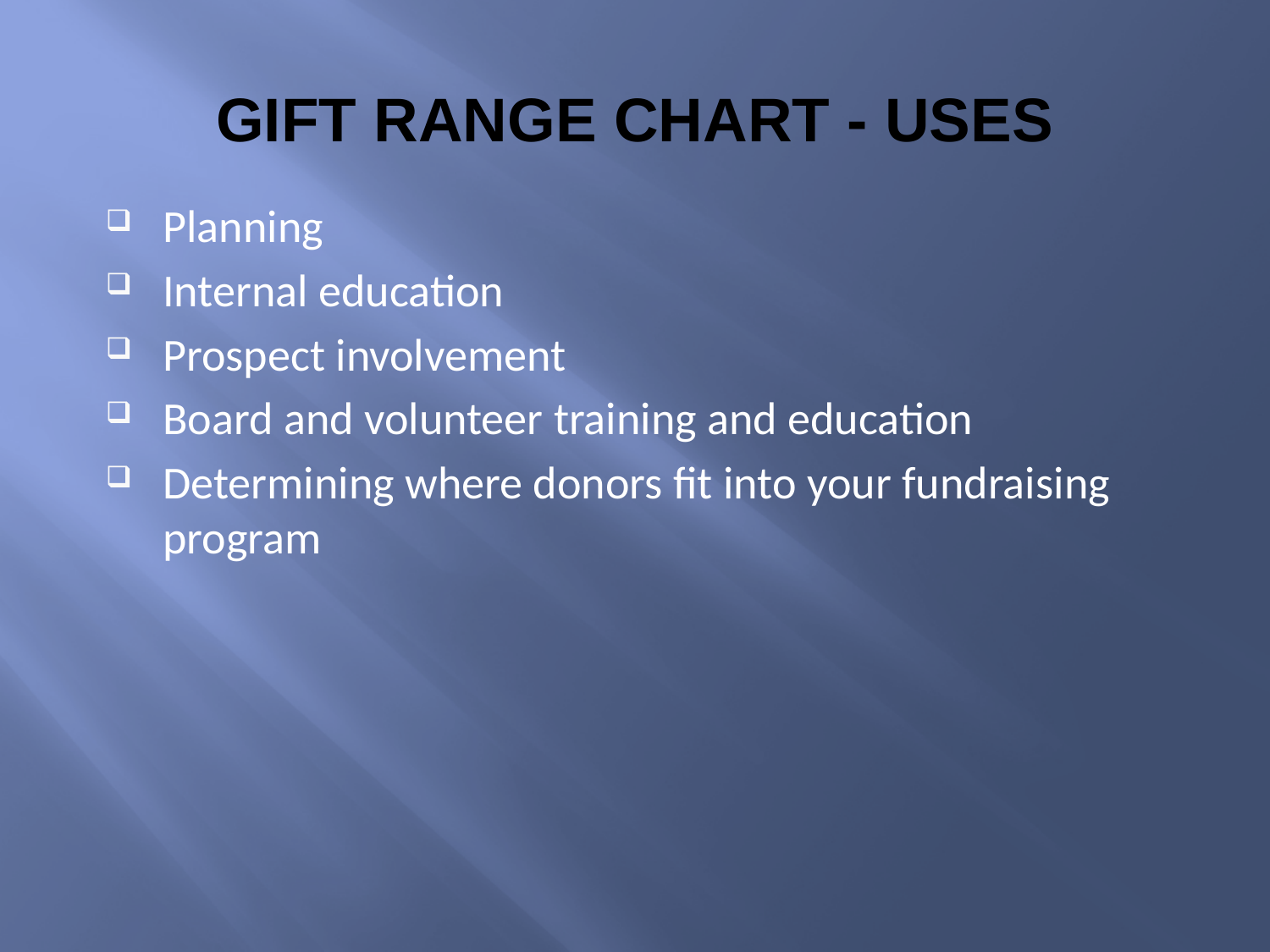

# GIFT RANGE CHART - USES
Planning
Internal education
Prospect involvement
Board and volunteer training and education
Determining where donors fit into your fundraising program